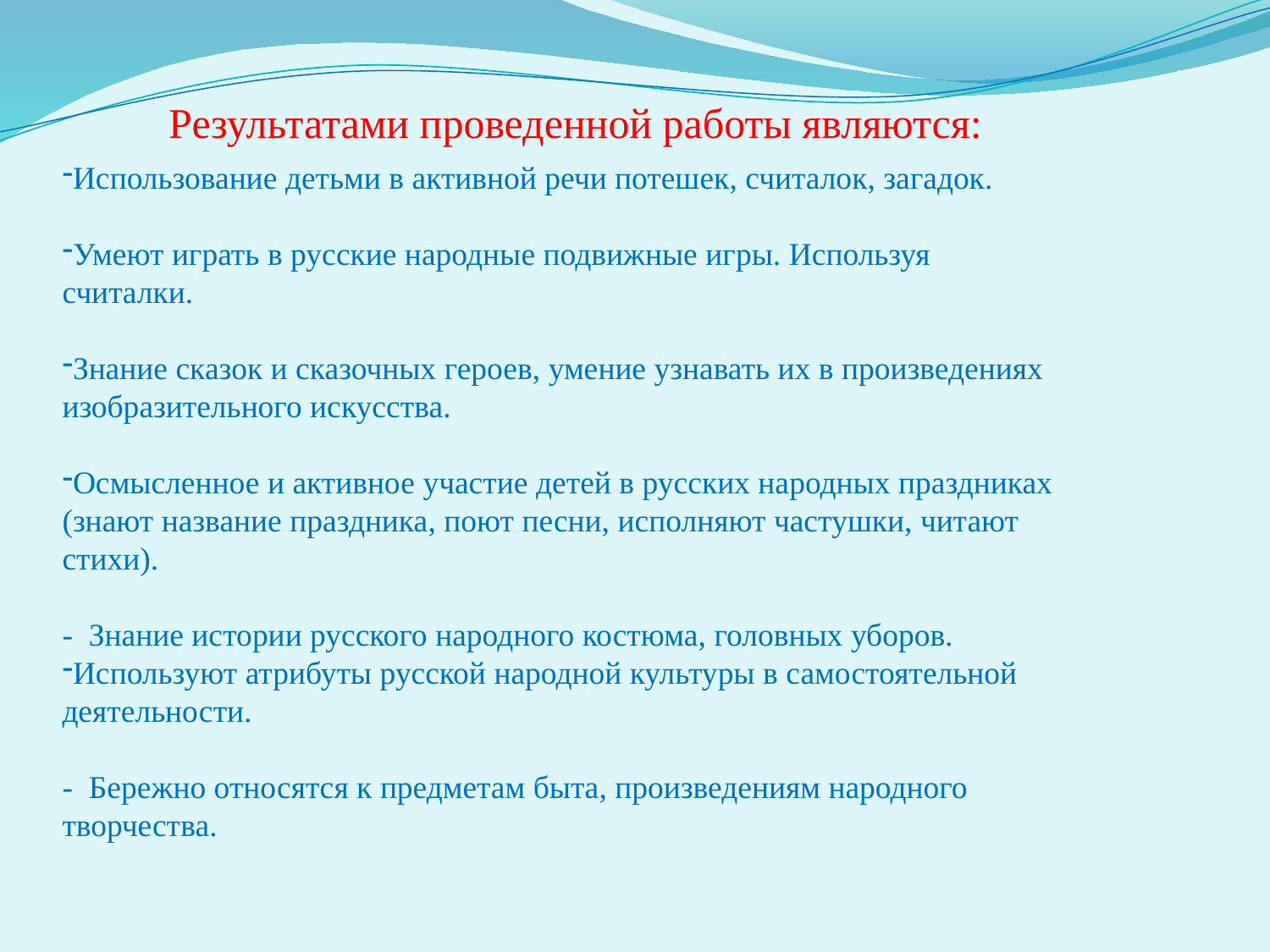

Результатами проведенной работы являются:

Использование детьми в активной речи потешек, считалок, загадок.

Умеют играть в русские народные подвижные игры. Используя считалки.

Знание сказок и сказочных героев, умение узнавать их в произведениях изобразительного искусства.

Осмысленное и активное участие детей в русских народных праздниках (знают название праздника, поют песни, исполняют частушки, читают стихи).

-  Знание истории русского народного костюма, головных уборов.
Используют атрибуты русской народной культуры в самостоятельной деятельности.

-  Бережно относятся к предметам быта, произведениям народного творчества.